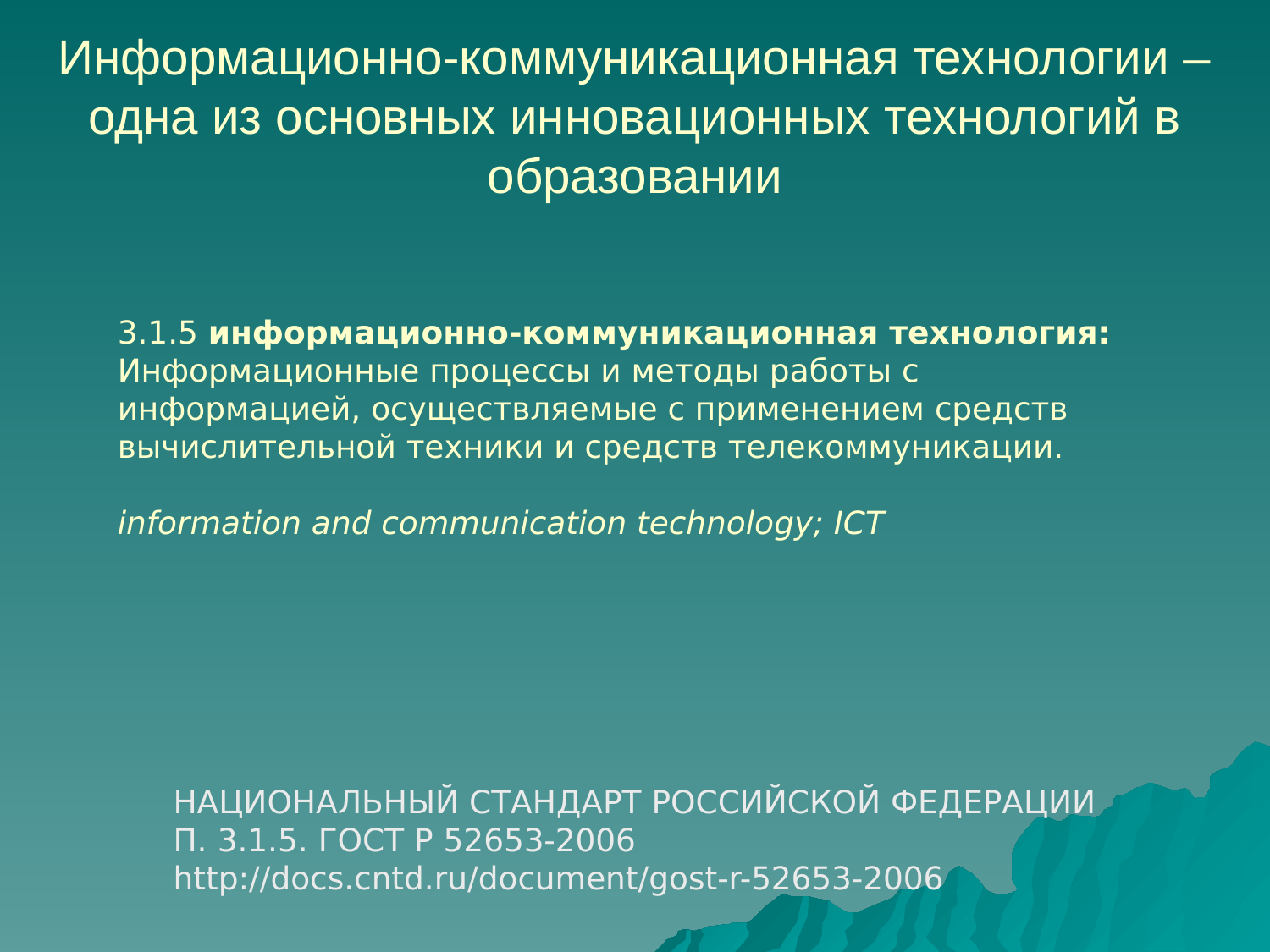

# Информационно-коммуникационная технологии – одна из основных инновационных технологий в образовании
3.1.5 информационно-коммуникационная технология: Информационные процессы и методы работы с информацией, осуществляемые с применением средств вычислительной техники и средств телекоммуникации.

information and communication technology; ICT
НАЦИОНАЛЬНЫЙ СТАНДАРТ РОССИЙСКОЙ ФЕДЕРАЦИИ
П. 3.1.5. ГОСТ Р 52653-2006
http://docs.cntd.ru/document/gost-r-52653-2006